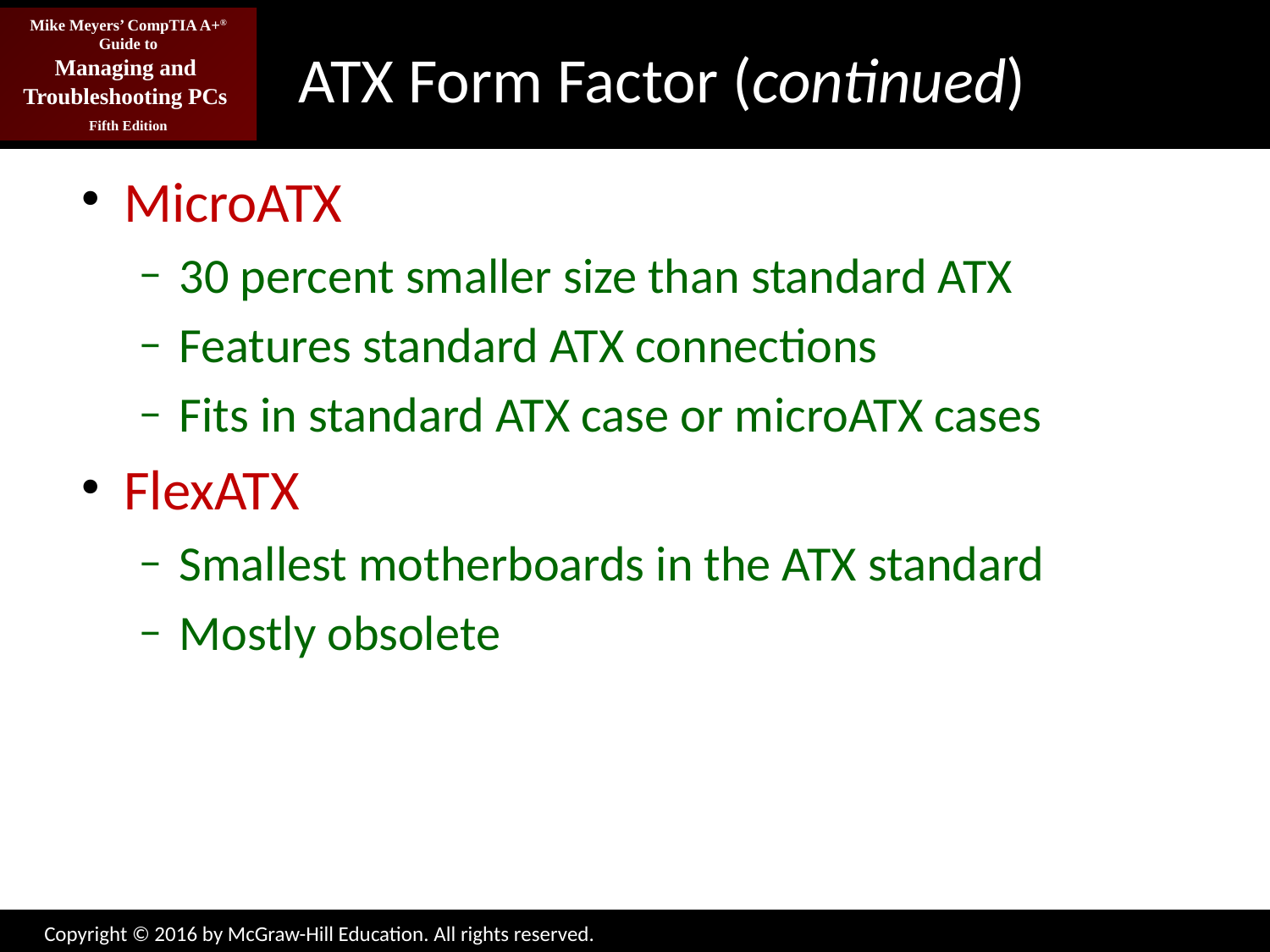

# ATX Form Factor (continued)
MicroATX
30 percent smaller size than standard ATX
Features standard ATX connections
Fits in standard ATX case or microATX cases
FlexATX
Smallest motherboards in the ATX standard
Mostly obsolete